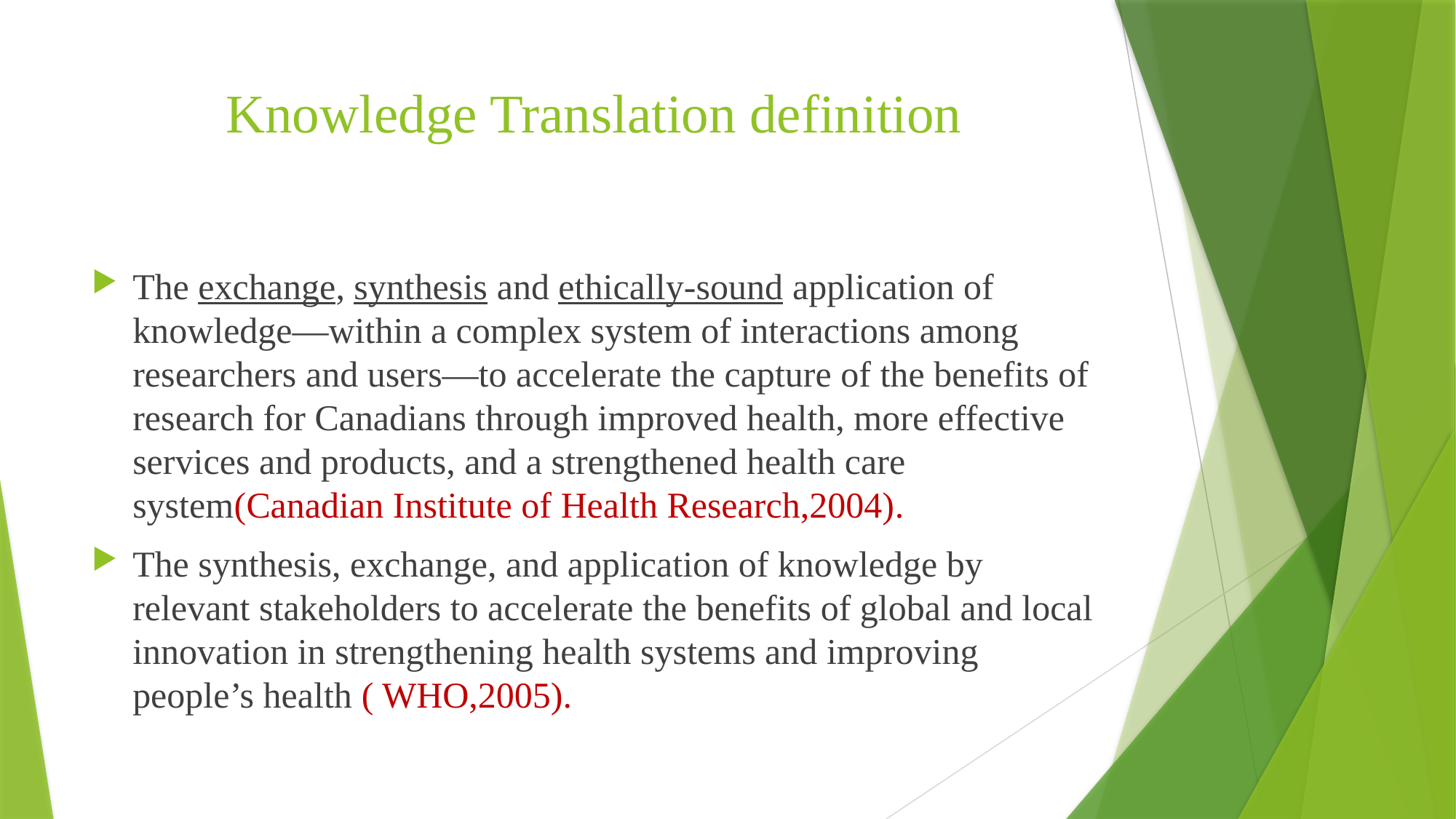

# Knowledge Translation definition
The exchange, synthesis and ethically-sound application of knowledge—within a complex system of interactions among researchers and users—to accelerate the capture of the benefits of research for Canadians through improved health, more effective services and products, and a strengthened health care system(Canadian Institute of Health Research,2004).
The synthesis, exchange, and application of knowledge by relevant stakeholders to accelerate the benefits of global and local innovation in strengthening health systems and improving people’s health ( WHO,2005).